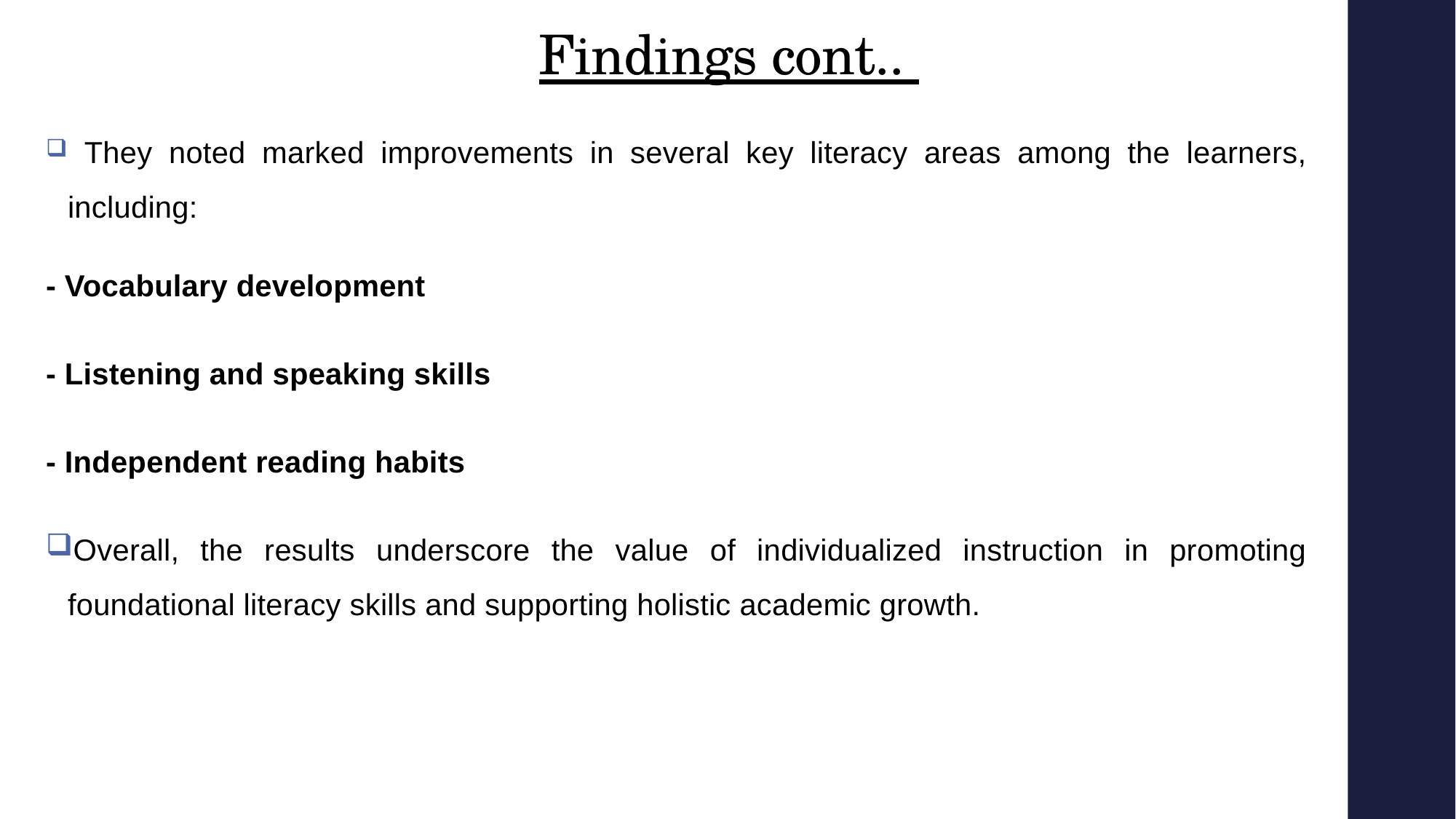

# Findings cont..
 They noted marked improvements in several key literacy areas among the learners, including:
- Vocabulary development
- Listening and speaking skills
- Independent reading habits
Overall, the results underscore the value of individualized instruction in promoting foundational literacy skills and supporting holistic academic growth.